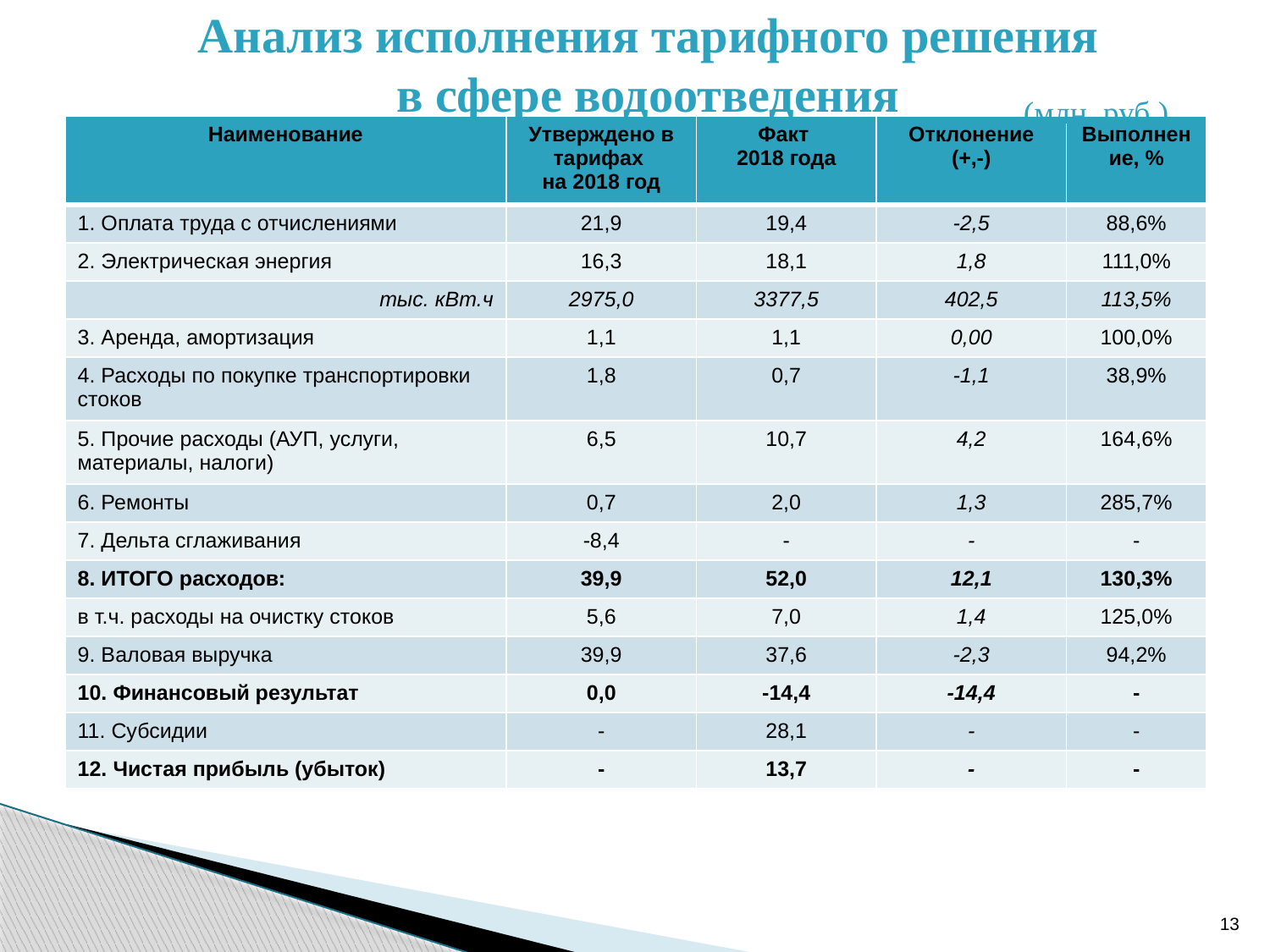

# Анализ исполнения тарифного решения в сфере водоотведения
  (млн. руб.)
| Наименование | Утверждено в тарифах на 2018 год | Факт 2018 года | Отклонение (+,-) | Выполнение, % |
| --- | --- | --- | --- | --- |
| 1. Оплата труда с отчислениями | 21,9 | 19,4 | -2,5 | 88,6% |
| 2. Электрическая энергия | 16,3 | 18,1 | 1,8 | 111,0% |
| тыс. кВт.ч | 2975,0 | 3377,5 | 402,5 | 113,5% |
| 3. Аренда, амортизация | 1,1 | 1,1 | 0,00 | 100,0% |
| 4. Расходы по покупке транспортировки стоков | 1,8 | 0,7 | -1,1 | 38,9% |
| 5. Прочие расходы (АУП, услуги, материалы, налоги) | 6,5 | 10,7 | 4,2 | 164,6% |
| 6. Ремонты | 0,7 | 2,0 | 1,3 | 285,7% |
| 7. Дельта сглаживания | -8,4 | - | - | - |
| 8. ИТОГО расходов: | 39,9 | 52,0 | 12,1 | 130,3% |
| в т.ч. расходы на очистку стоков | 5,6 | 7,0 | 1,4 | 125,0% |
| 9. Валовая выручка | 39,9 | 37,6 | -2,3 | 94,2% |
| 10. Финансовый результат | 0,0 | -14,4 | -14,4 | - |
| 11. Субсидии | - | 28,1 | - | - |
| 12. Чистая прибыль (убыток) | - | 13,7 | - | - |
13